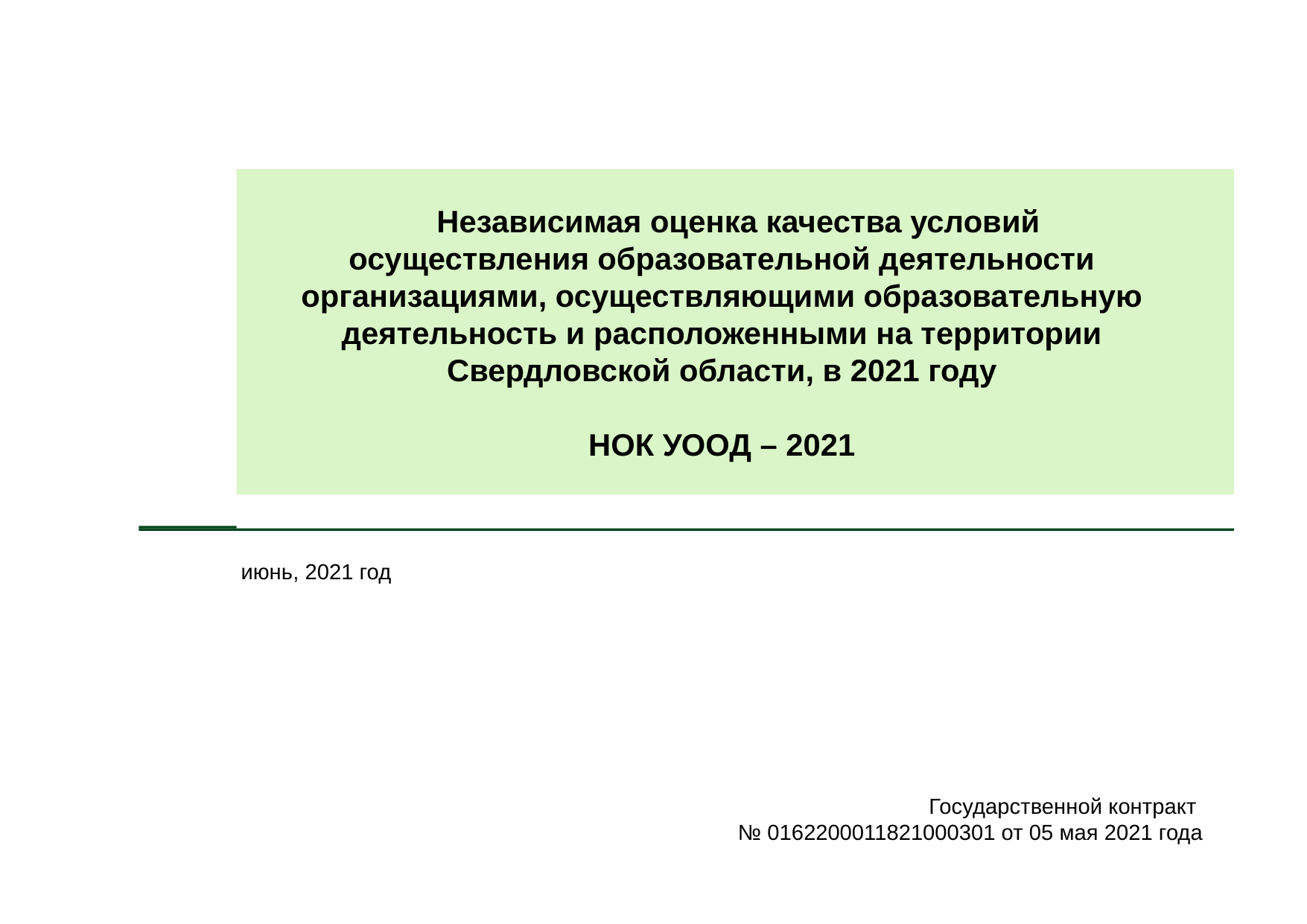

Независимая оценка качества условий осуществления образовательной деятельности организациями, осуществляющими образовательную деятельность и расположенными на территории Свердловской области, в 2021 году
НОК УООД – 2021

июнь, 2021 год

Государственной контракт
№ 0162200011821000301 от 05 мая 2021 года